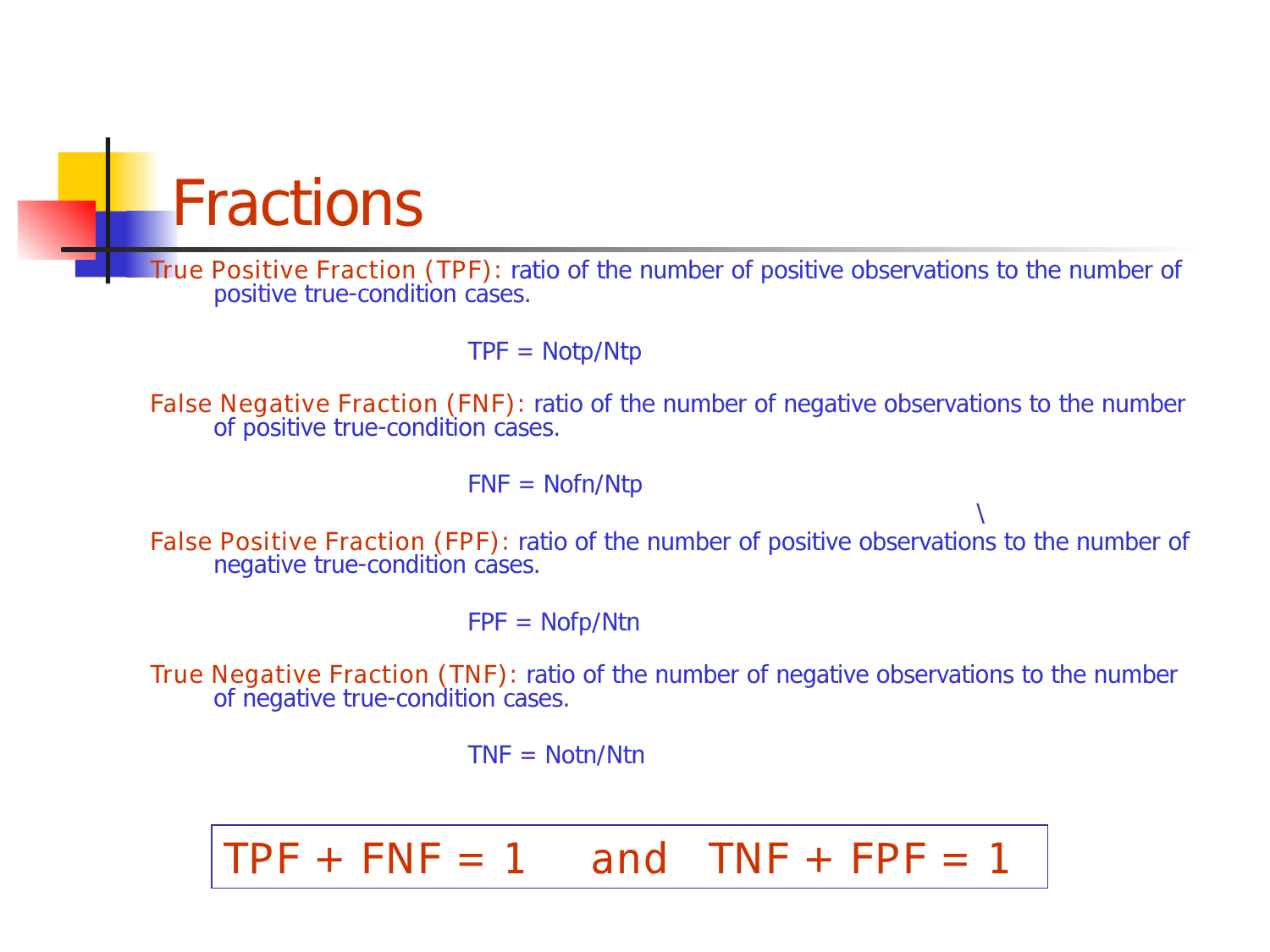

Fractions
True Positive Fraction (TPF): ratio of the number of positive observations to the number of positive true-condition cases.

			TPF = Notp/Ntp
False Negative Fraction (FNF): ratio of the number of negative observations to the number of positive true-condition cases.

			FNF = Nofn/Ntp
							\
False Positive Fraction (FPF): ratio of the number of positive observations to the number of negative true-condition cases.

			FPF = Nofp/Ntn
True Negative Fraction (TNF): ratio of the number of negative observations to the number of negative true-condition cases.

			TNF = Notn/Ntn
TPF + FNF = 1     and   TNF + FPF = 1